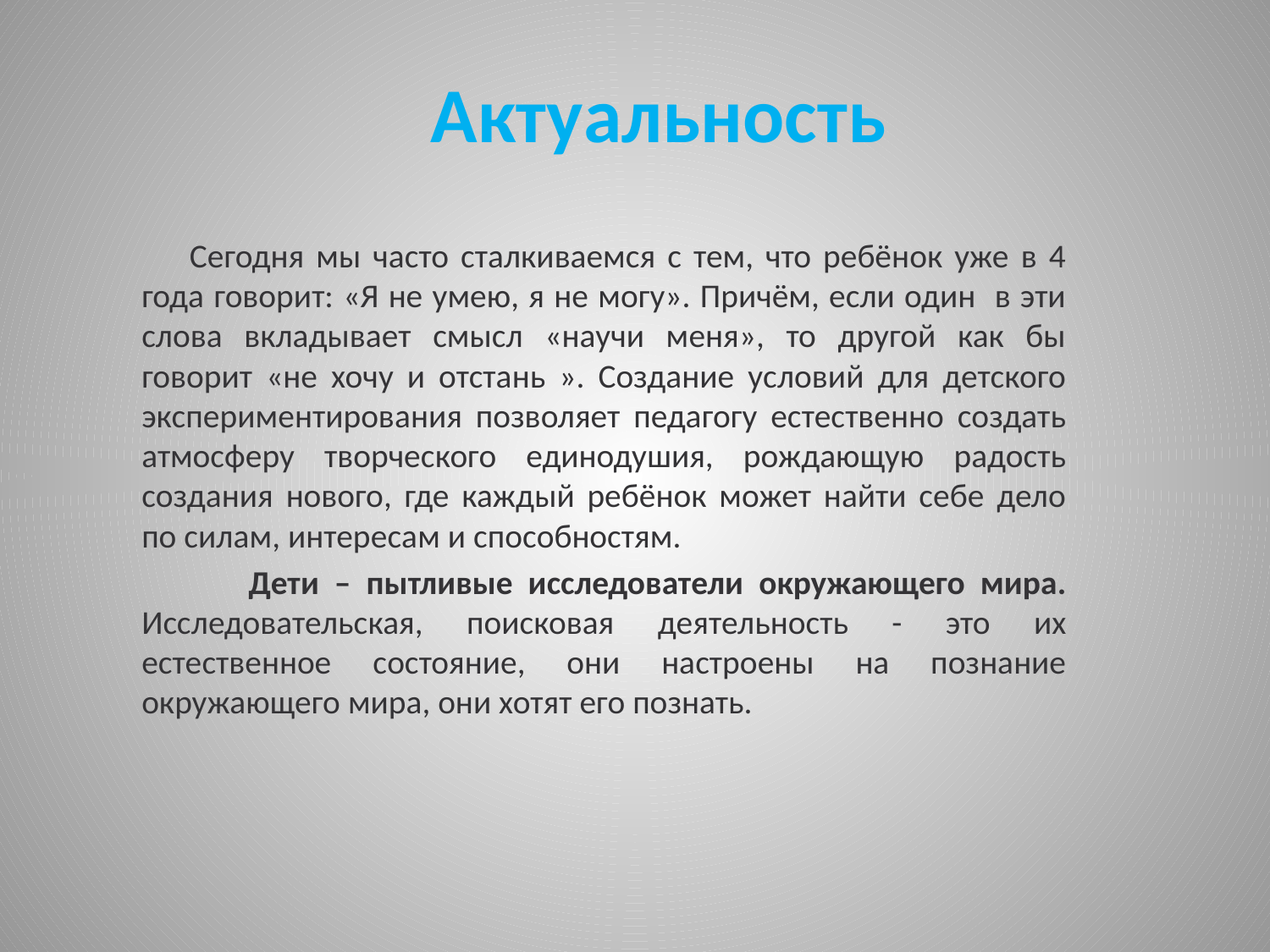

# Актуальность
    Сегодня мы часто сталкиваемся с тем, что ребёнок уже в 4 года говорит: «Я не умею, я не могу». Причём, если один  в эти слова вкладывает смысл «научи меня», то другой как бы говорит «не хочу и отстань ». Создание условий для детского экспериментирования позволяет педагогу естественно создать атмосферу творческого единодушия, рождающую радость создания нового, где каждый ребёнок может найти себе дело по силам, интересам и способностям.
       Дети – пытливые исследователи окружающего мира. Исследовательская, поисковая деятельность - это их естественное состояние, они настроены на познание окружающего мира, они хотят его познать.